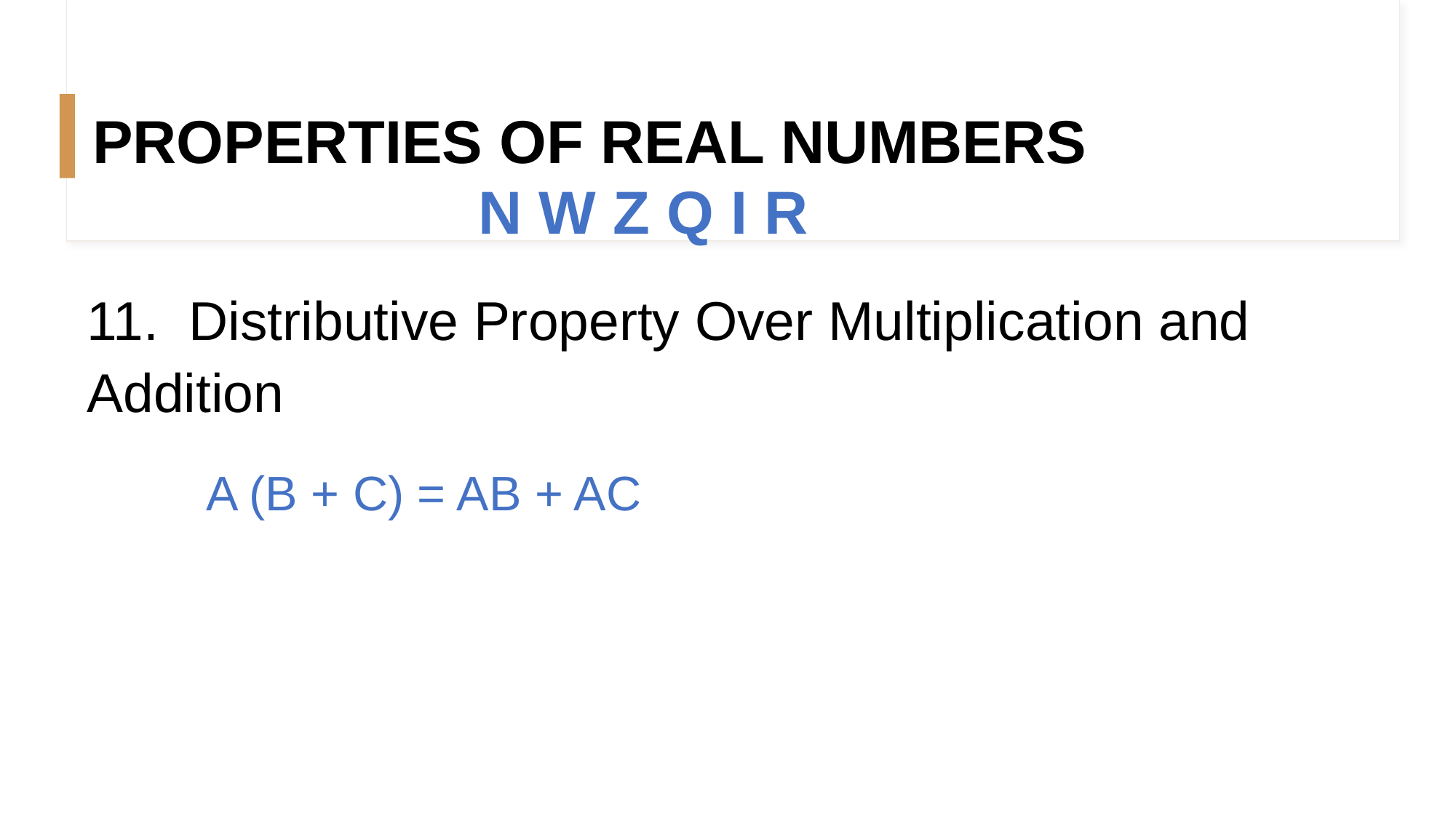

PROPERTIES OF REAL NUMBERS
N W Z Q I R
#
11.  Distributive Property Over Multiplication and      	Addition

 A (B + C) = AB + AC